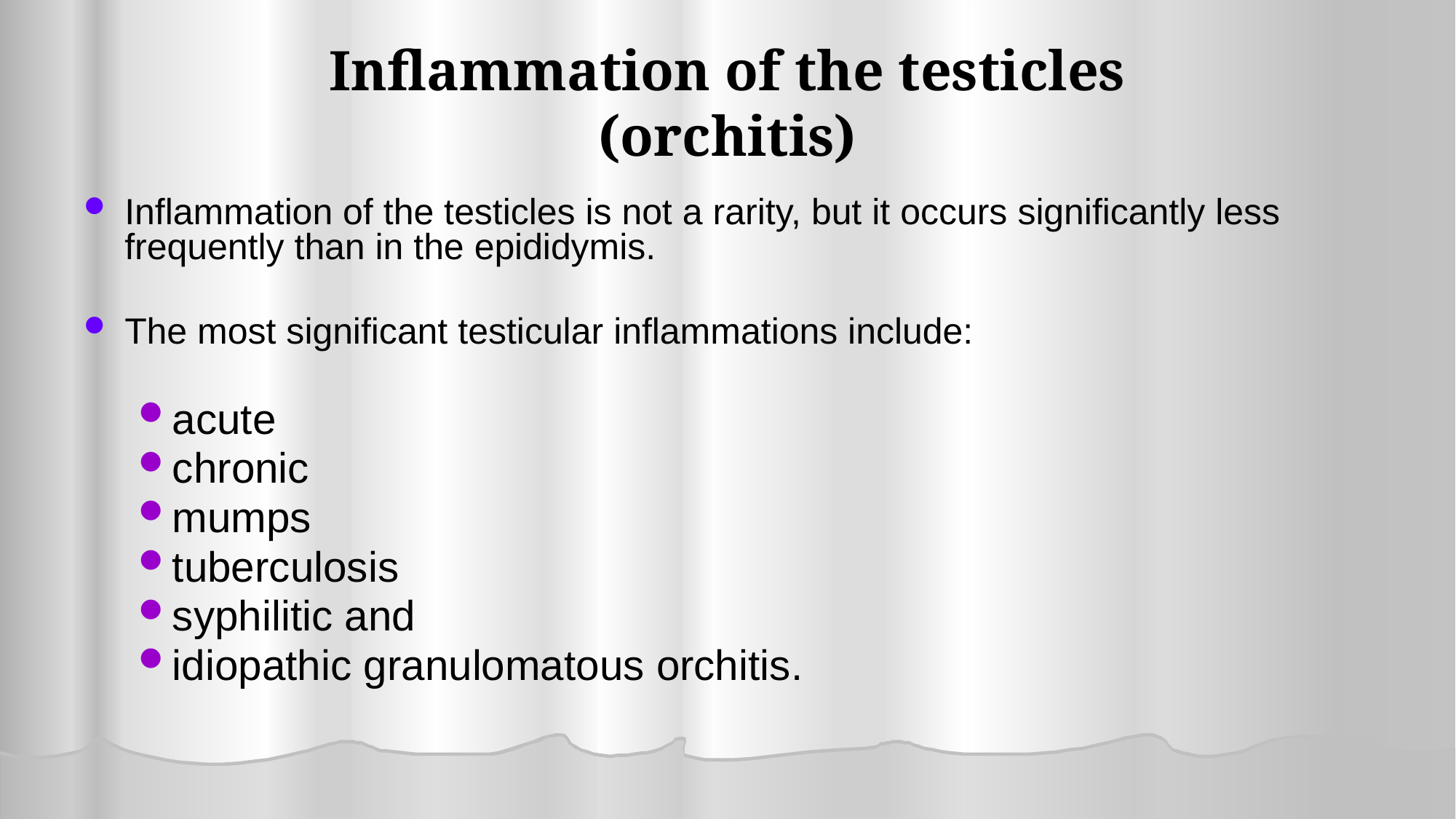

# Inflammation of the testicles (orchitis)
Inflammation of the testicles is not a rarity, but it occurs significantly less frequently than in the epididymis.

The most significant testicular inflammations include:

acute
chronic
mumps
tuberculosis
syphilitic and
idiopathic granulomatous orchitis.